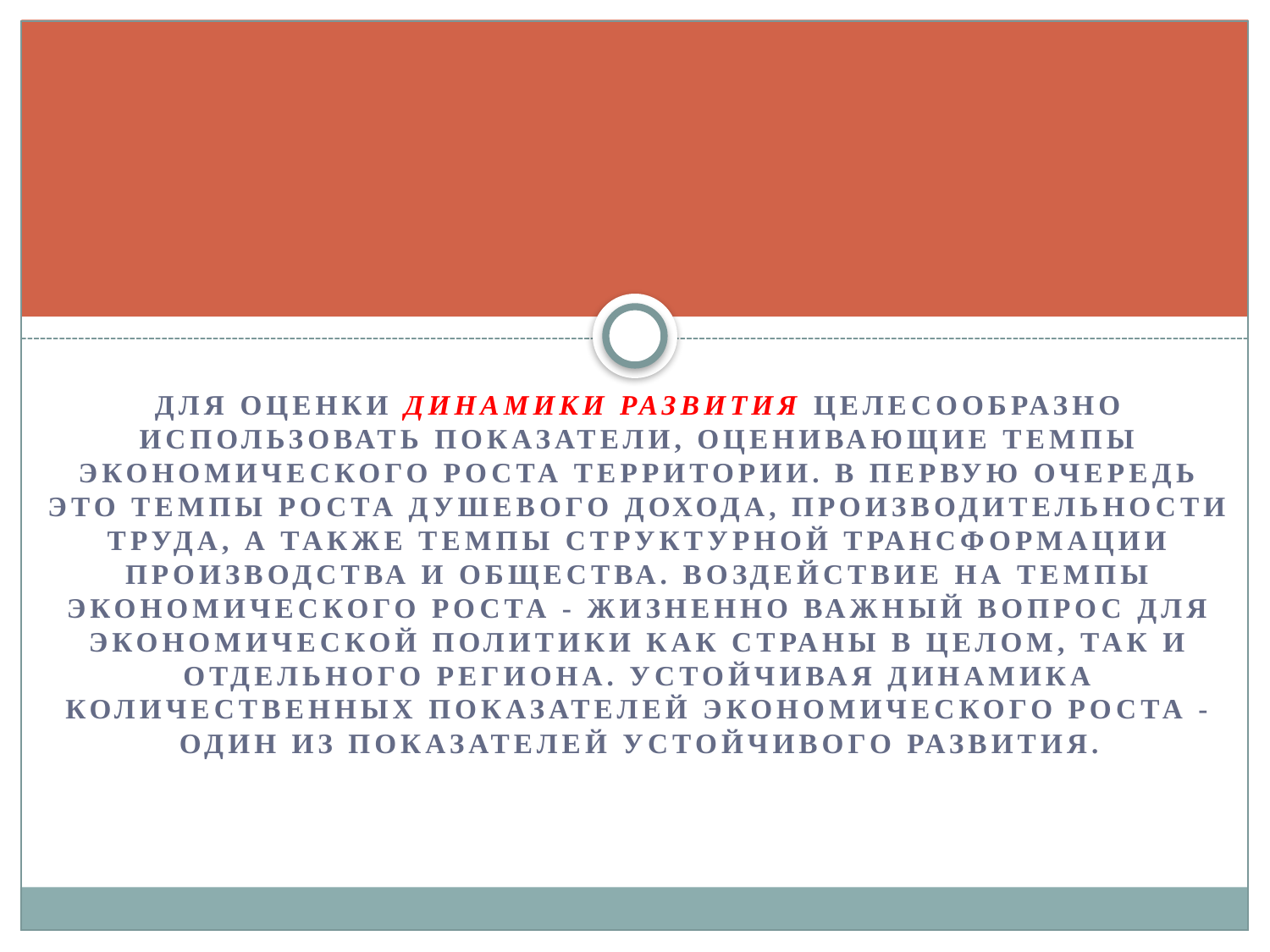

Для оценки динамики развития целесообразно использовать показатели, оценивающие темпы экономического роста территории. В первую очередь это темпы роста душевого дохода, производительности труда, а также темпы структурной трансформации производства и общества. Воздействие на темпы экономического роста - жизненно важный вопрос для экономической политики как страны в целом, так и отдельного региона. Устойчивая динамика количественных показателей экономического роста - один из показателей устойчивого развития.